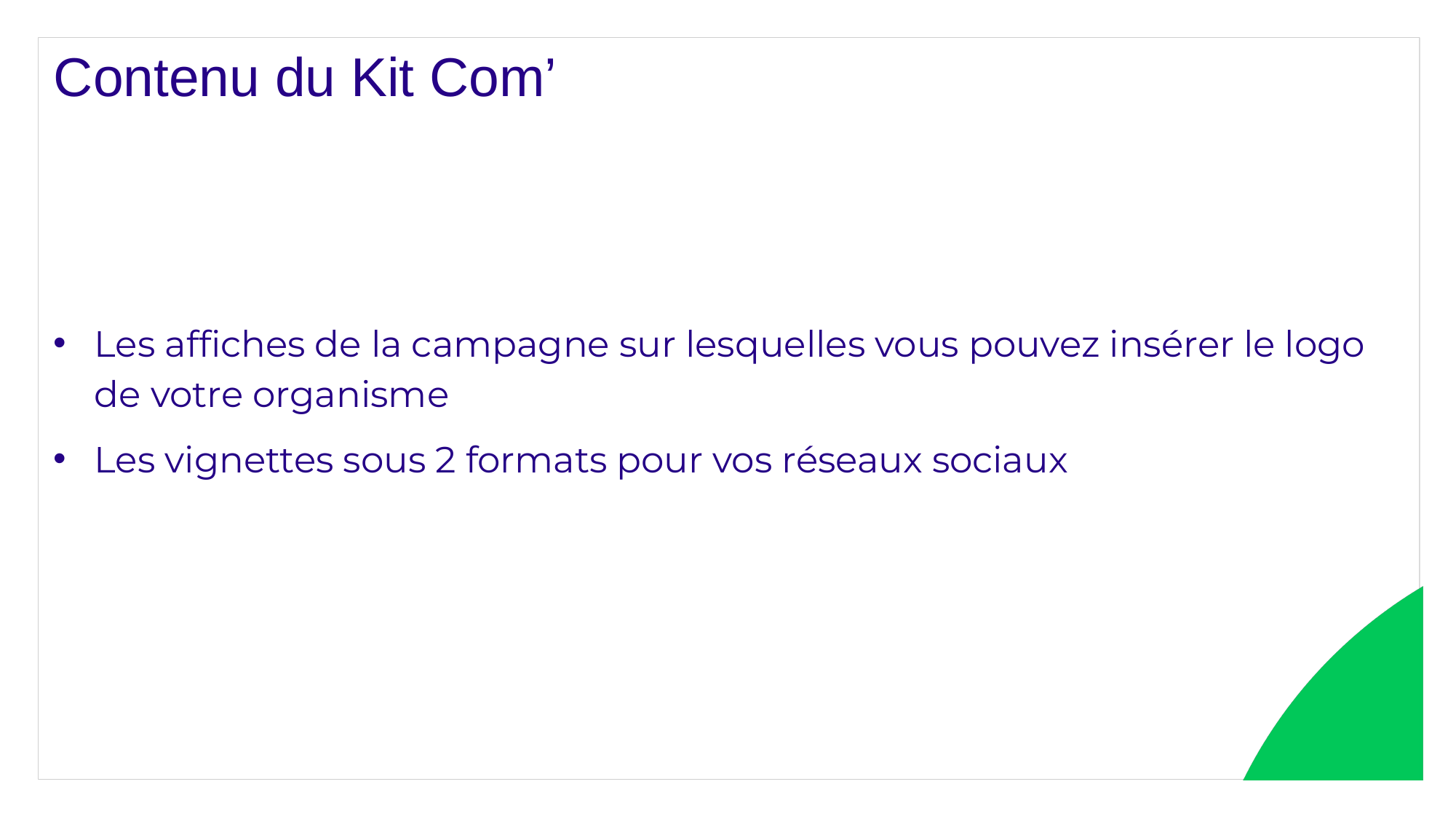

# Contenu du Kit Com’
Les affiches de la campagne sur lesquelles vous pouvez insérer le logo de votre organisme
Les vignettes sous 2 formats pour vos réseaux sociaux